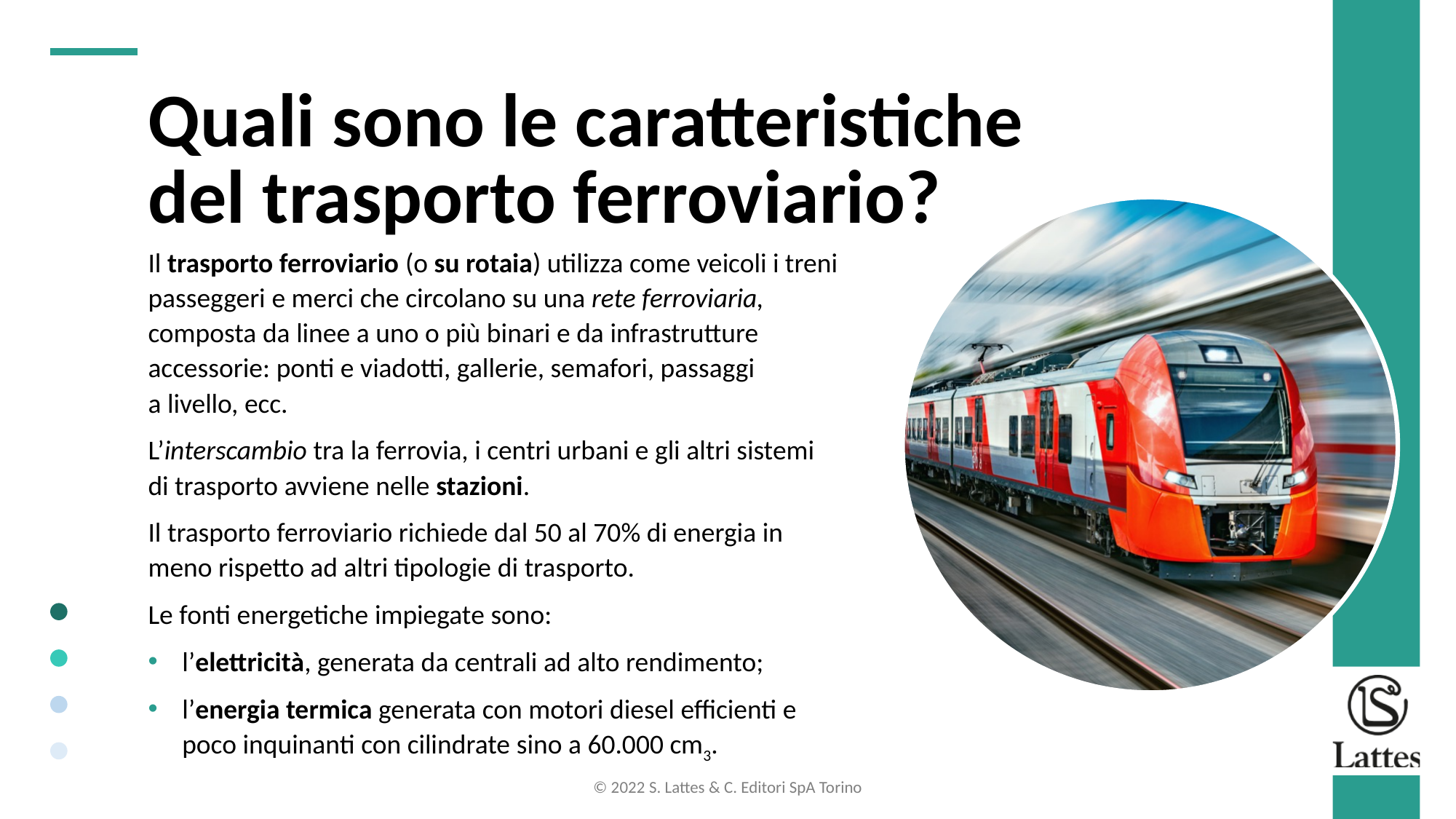

Quali sono le caratteristiche
del trasporto ferroviario?

Il trasporto ferroviario (o su rotaia) utilizza come veicoli i treni passeggeri e merci che circolano su una rete ferroviaria, composta da linee a uno o più binari e da infrastrutture accessorie: ponti e viadotti, gallerie, semafori, passaggi
a livello, ecc.
L’interscambio tra la ferrovia, i centri urbani e gli altri sistemi
di trasporto avviene nelle stazioni.
Il trasporto ferroviario richiede dal 50 al 70% di energia in meno rispetto ad altri tipologie di trasporto.
Le fonti energetiche impiegate sono:
l’elettricità, generata da centrali ad alto rendimento;
l’energia termica generata con motori diesel efficienti e poco inquinanti con cilindrate sino a 60.000 cm3.